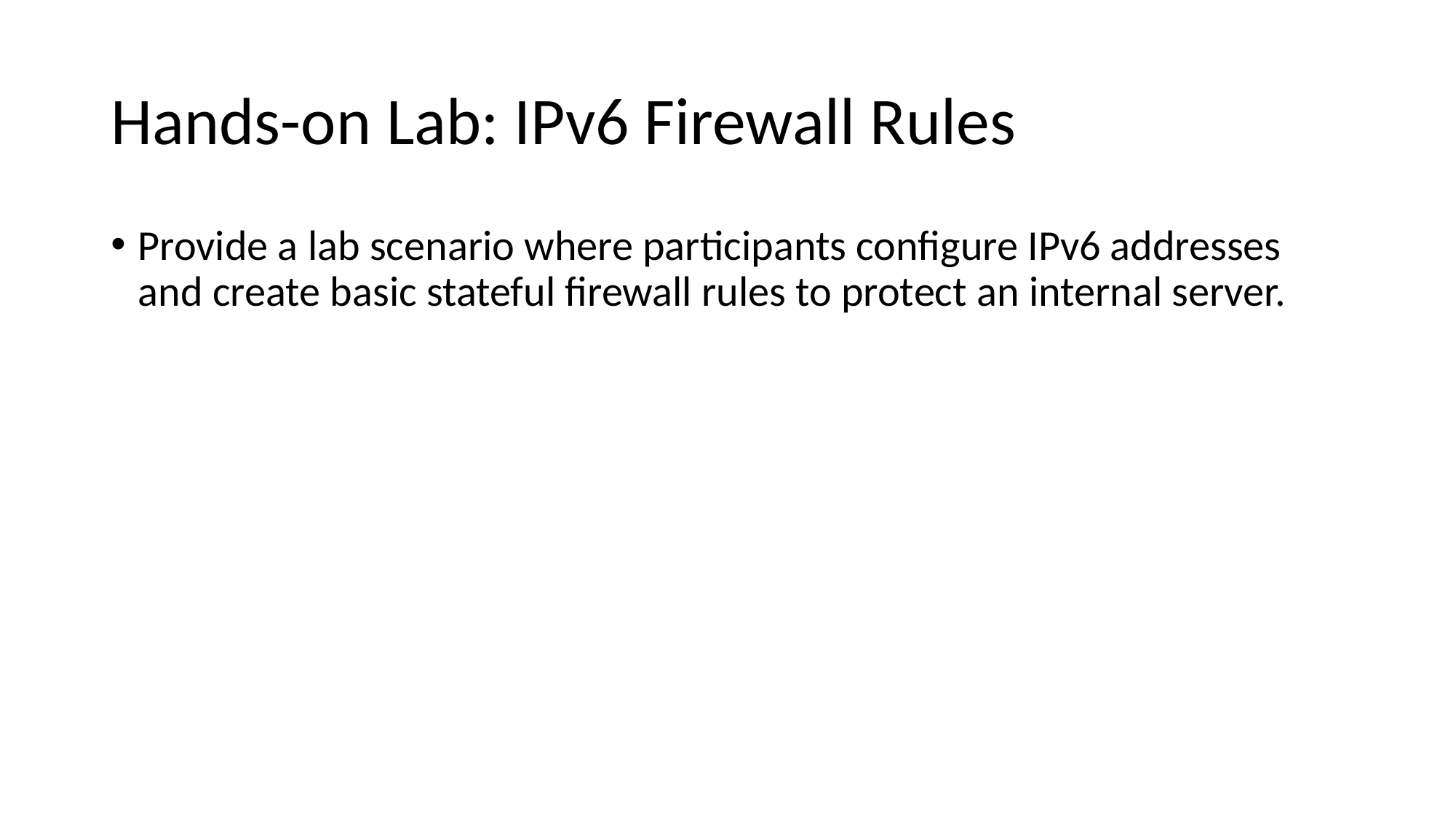

# Hands-on Lab: IPv6 Firewall Rules
Provide a lab scenario where participants configure IPv6 addresses and create basic stateful firewall rules to protect an internal server.